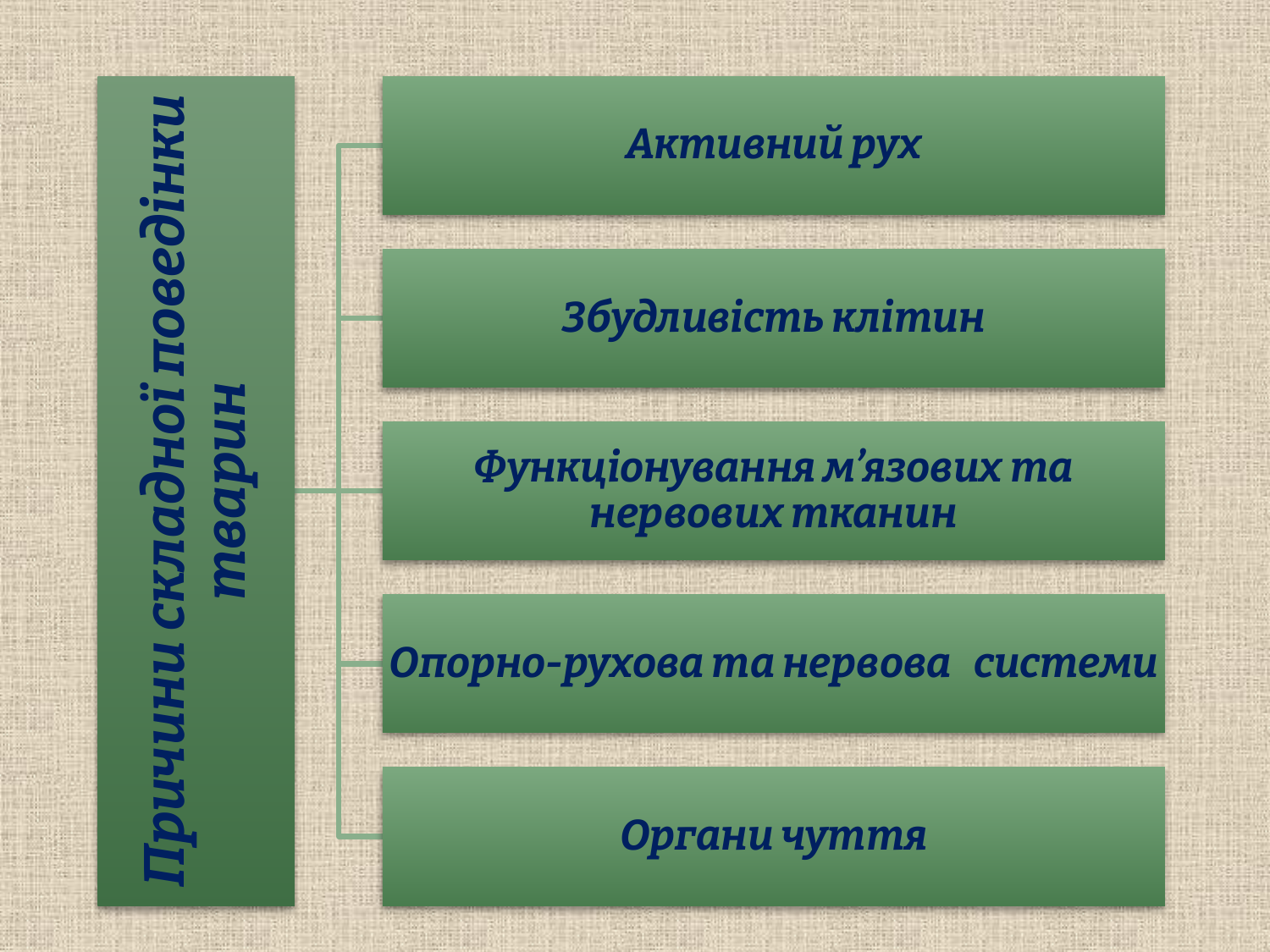

Причини складної поведінки тварин
Активний рух
Збудливість клітин
Функціонування м’язових та нервових тканин
Опорно-рухова та нервова   системи
Органи чуття